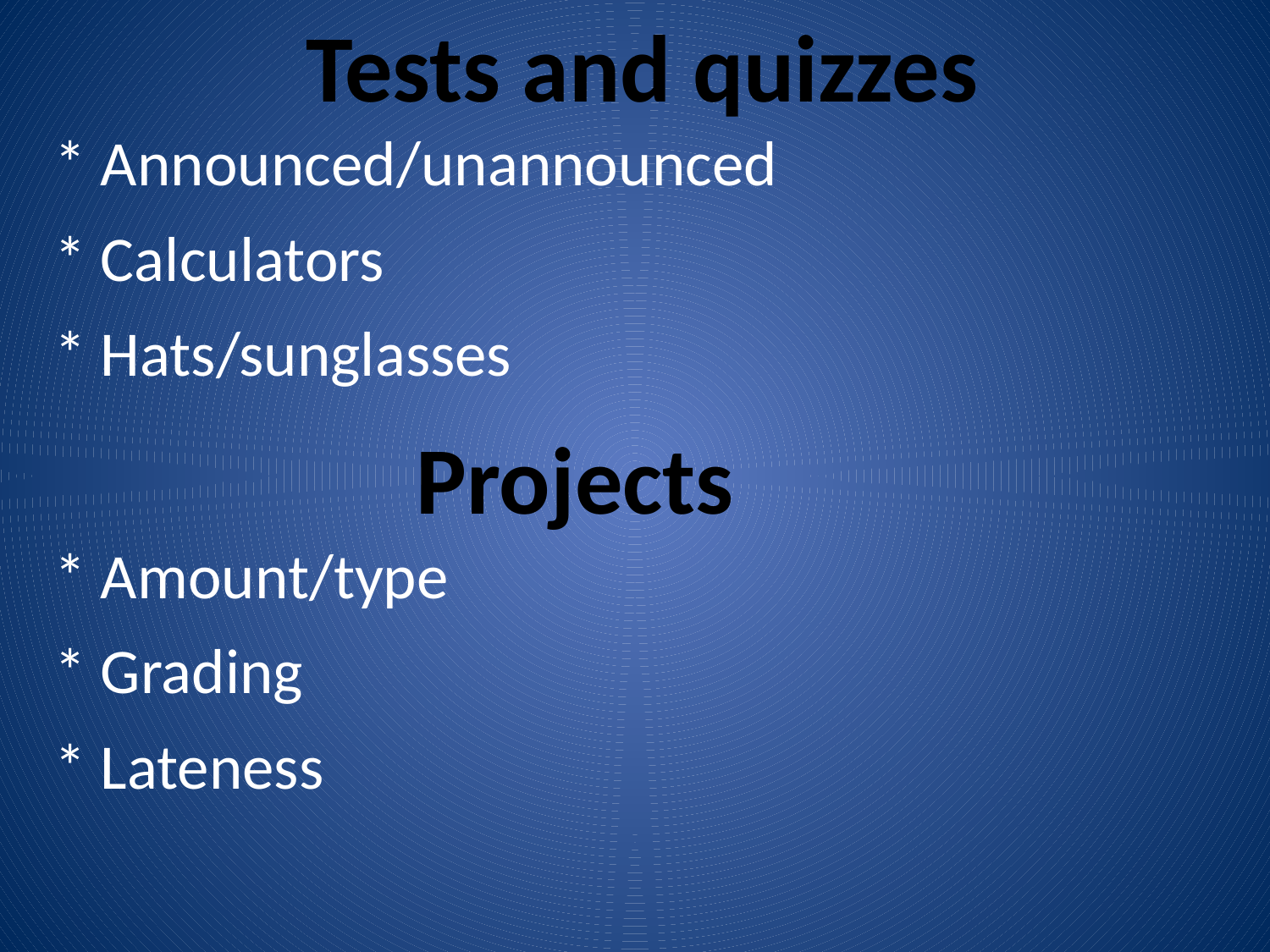

Tests and quizzes
* Announced/unannounced
* Calculators
* Hats/sunglasses
Projects
* Amount/type
* Grading
* Lateness